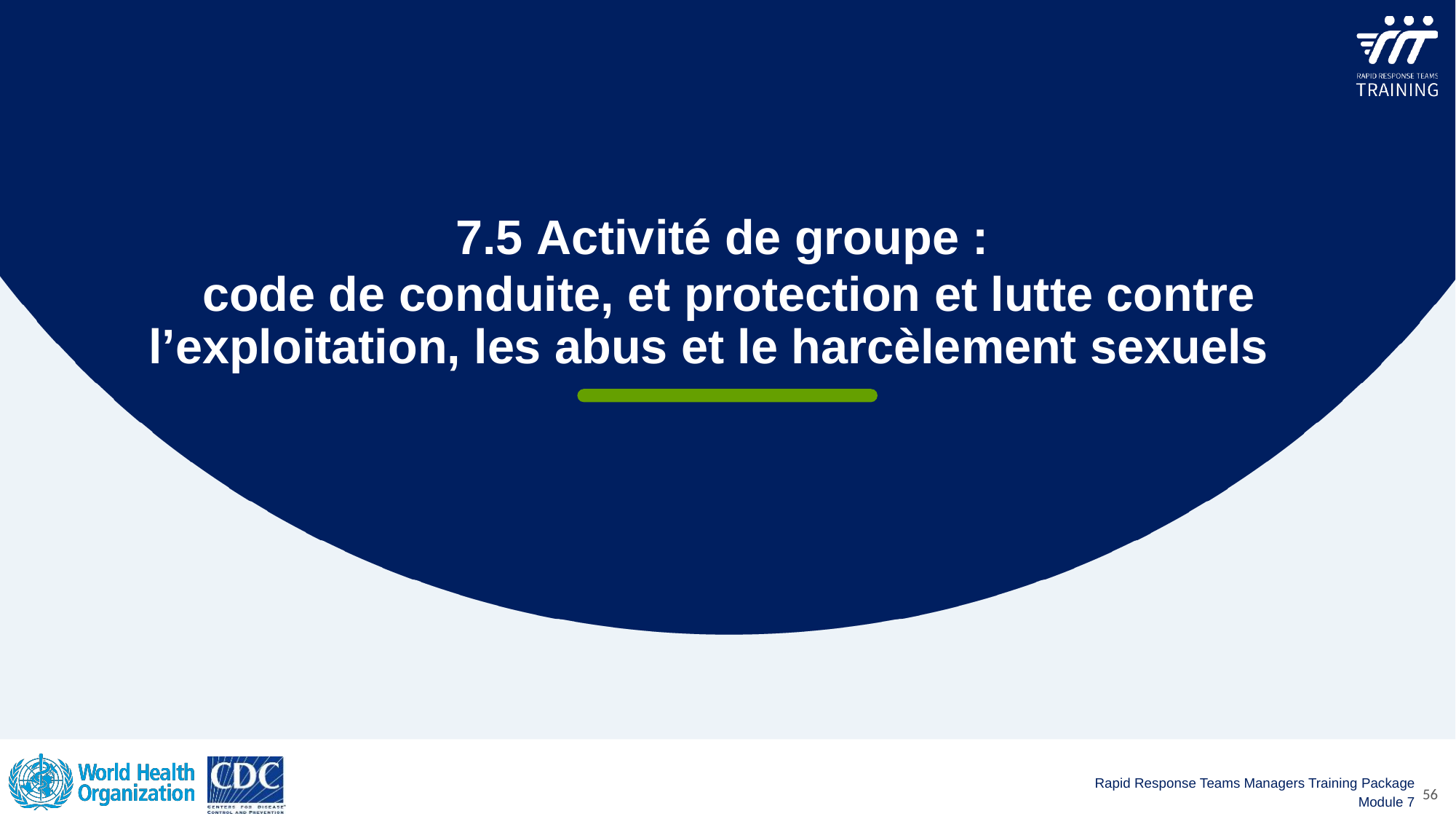

7.5 Activité de groupe :
code de conduite, et protection et lutte contre l’exploitation, les abus et le harcèlement sexuels

56